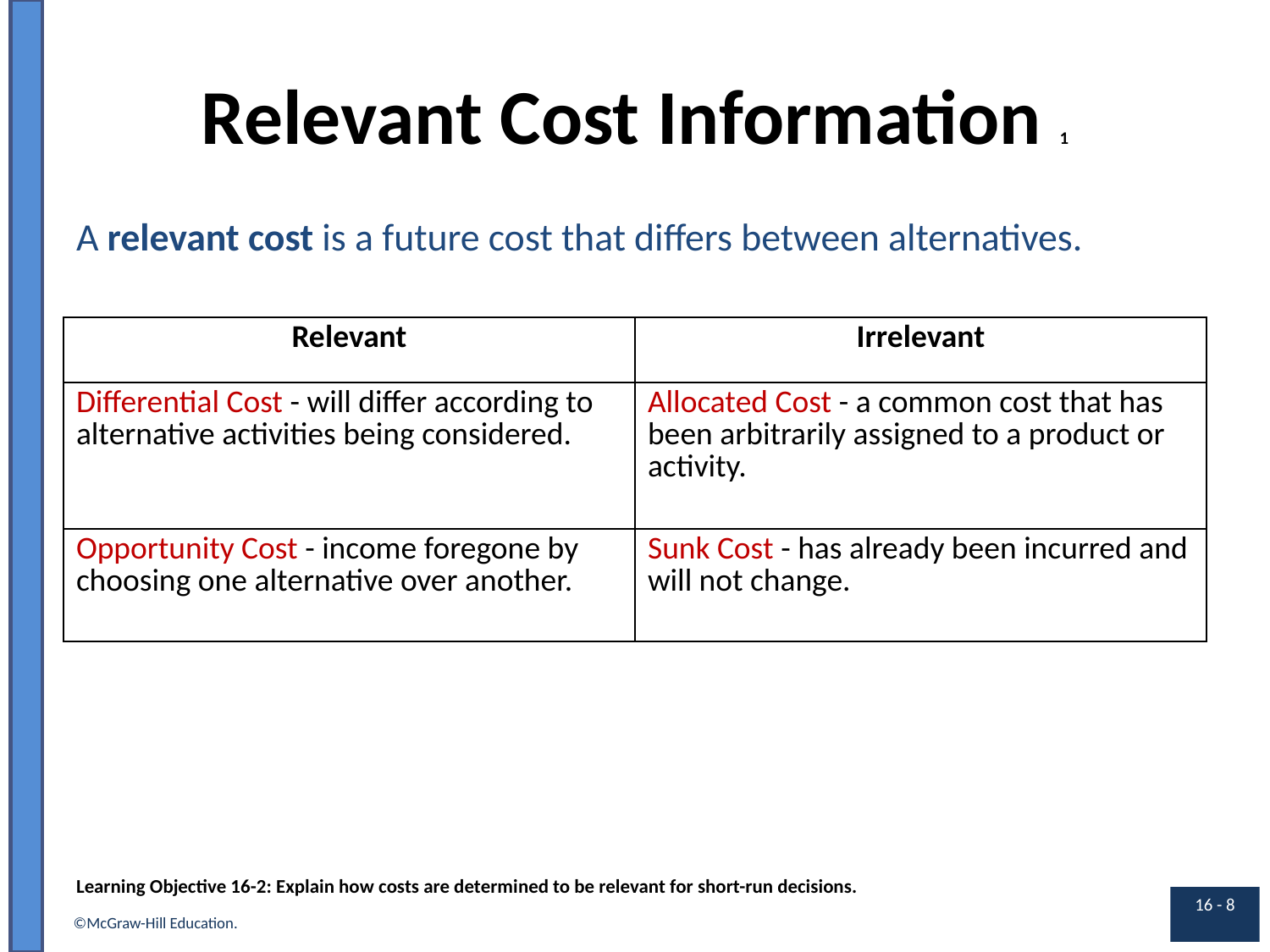

# Relevant Cost Information 1
A relevant cost is a future cost that differs between alternatives.
| Relevant | Irrelevant |
| --- | --- |
| Differential Cost - will differ according to alternative activities being considered. | Allocated Cost - a common cost that has been arbitrarily assigned to a product or activity. |
| Opportunity Cost - income foregone by choosing one alternative over another. | Sunk Cost - has already been incurred and will not change. |
Learning Objective 16-2: Explain how costs are determined to be relevant for short-run decisions.